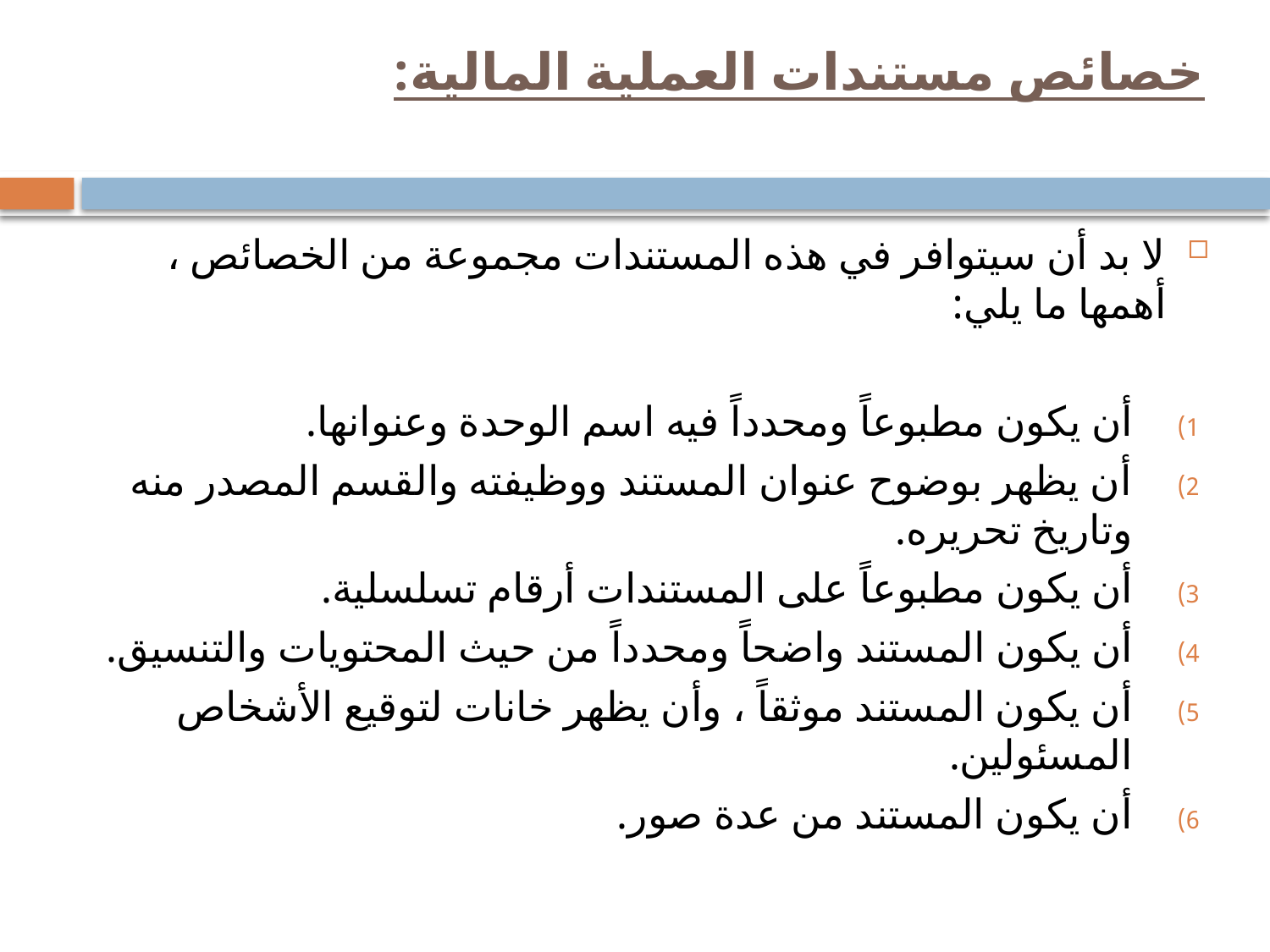

# خصائص مستندات العملية المالية:
لا بد أن سيتوافر في هذه المستندات مجموعة من الخصائص ، أهمها ما يلي:

أن يكون مطبوعاً ومحدداً فيه اسم الوحدة وعنوانها.
أن يظهر بوضوح عنوان المستند ووظيفته والقسم المصدر منه وتاريخ تحريره.
أن يكون مطبوعاً على المستندات أرقام تسلسلية.
أن يكون المستند واضحاً ومحدداً من حيث المحتويات والتنسيق.
أن يكون المستند موثقاً ، وأن يظهر خانات لتوقيع الأشخاص المسئولين.
أن يكون المستند من عدة صور.